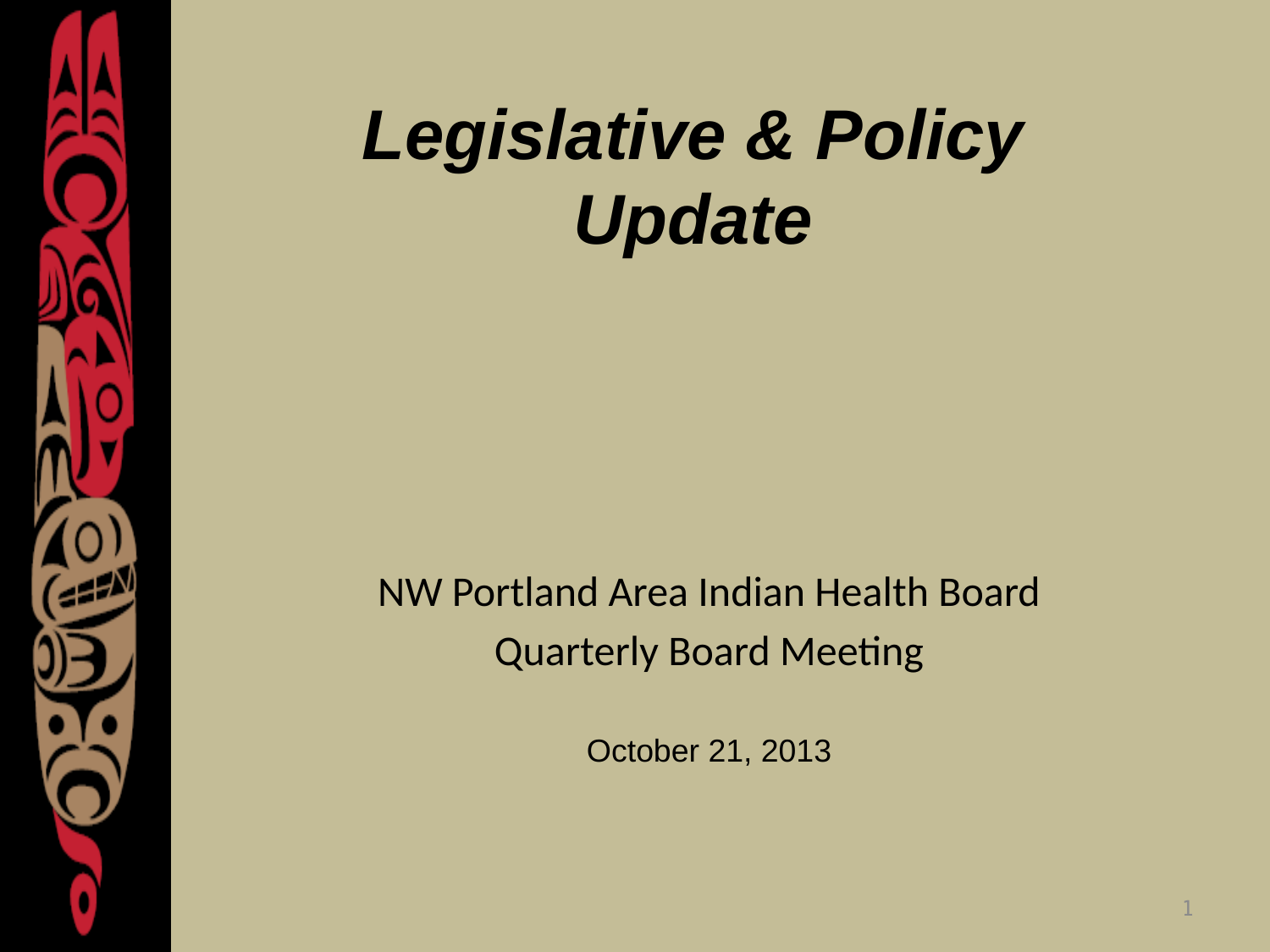

# Legislative & Policy Update
NW Portland Area Indian Health Board
Quarterly Board Meeting

October 21, 2013

1